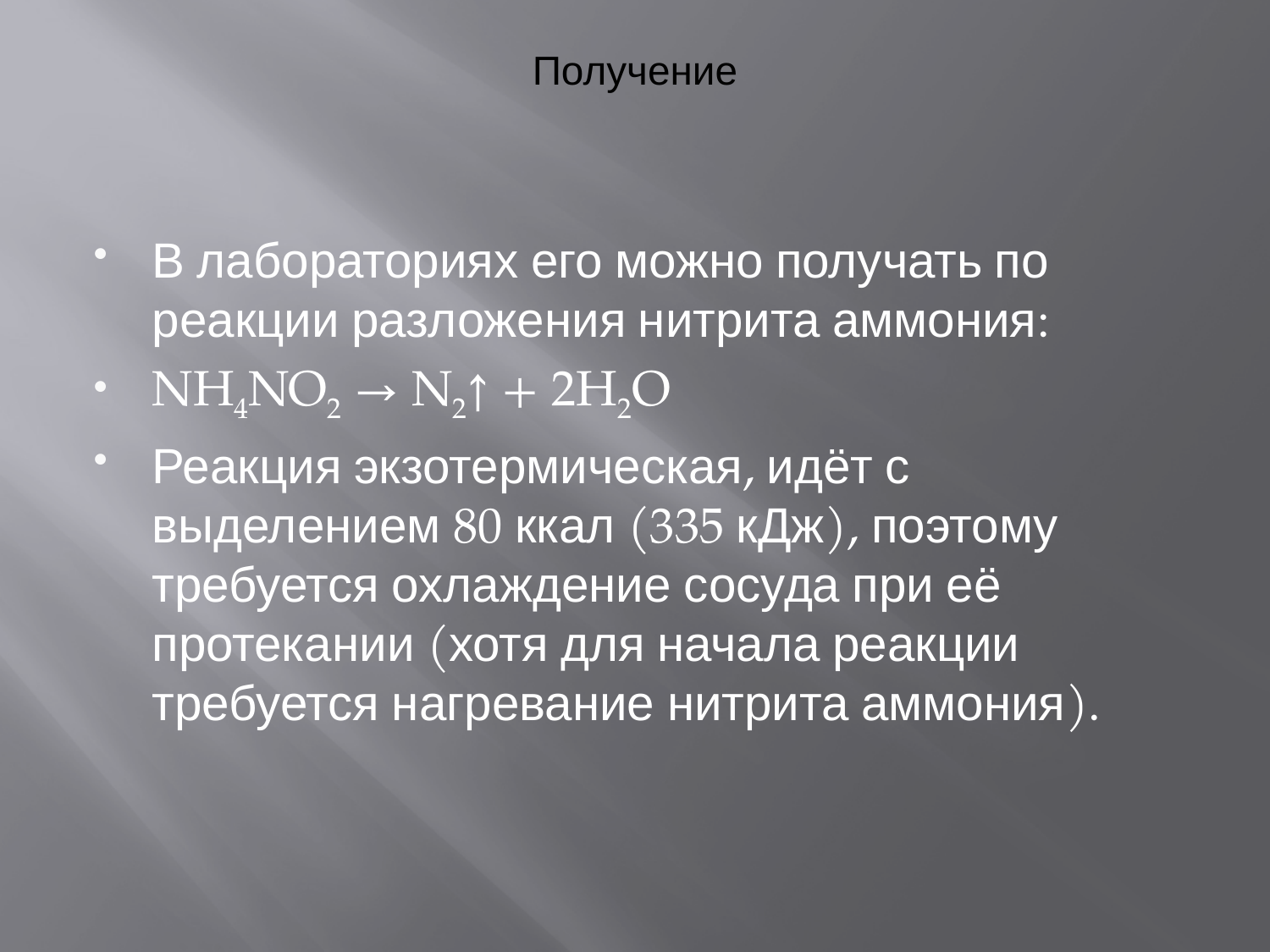

# Получение
В лабораториях его можно получать по реакции разложения нитрита аммония:
NH4NO2 → N2↑ + 2H2O
Реакция экзотермическая, идёт с выделением 80 ккал (335 кДж), поэтому требуется охлаждение сосуда при её протекании (хотя для начала реакции требуется нагревание нитрита аммония).